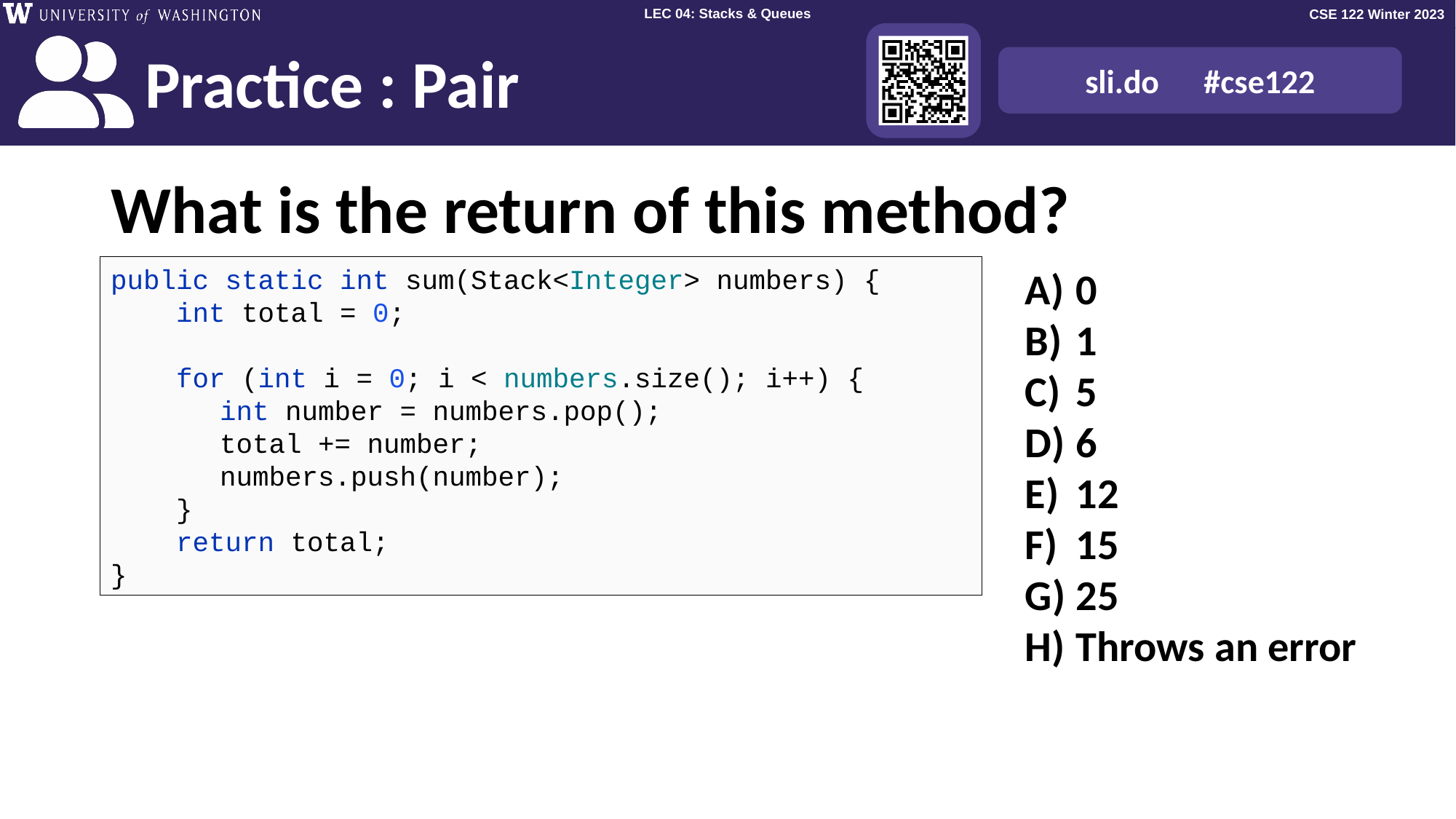

# What is the return of this method?
public static int sum(Stack<Integer> numbers) {
    int total = 0;
    for (int i = 0; i < numbers.size(); i++) {
    	int number = numbers.pop();
    	total += number;
    	numbers.push(number);
    }
    return total;
}
 0
 1
 5
 6
 12
 15
 25
 Throws an error